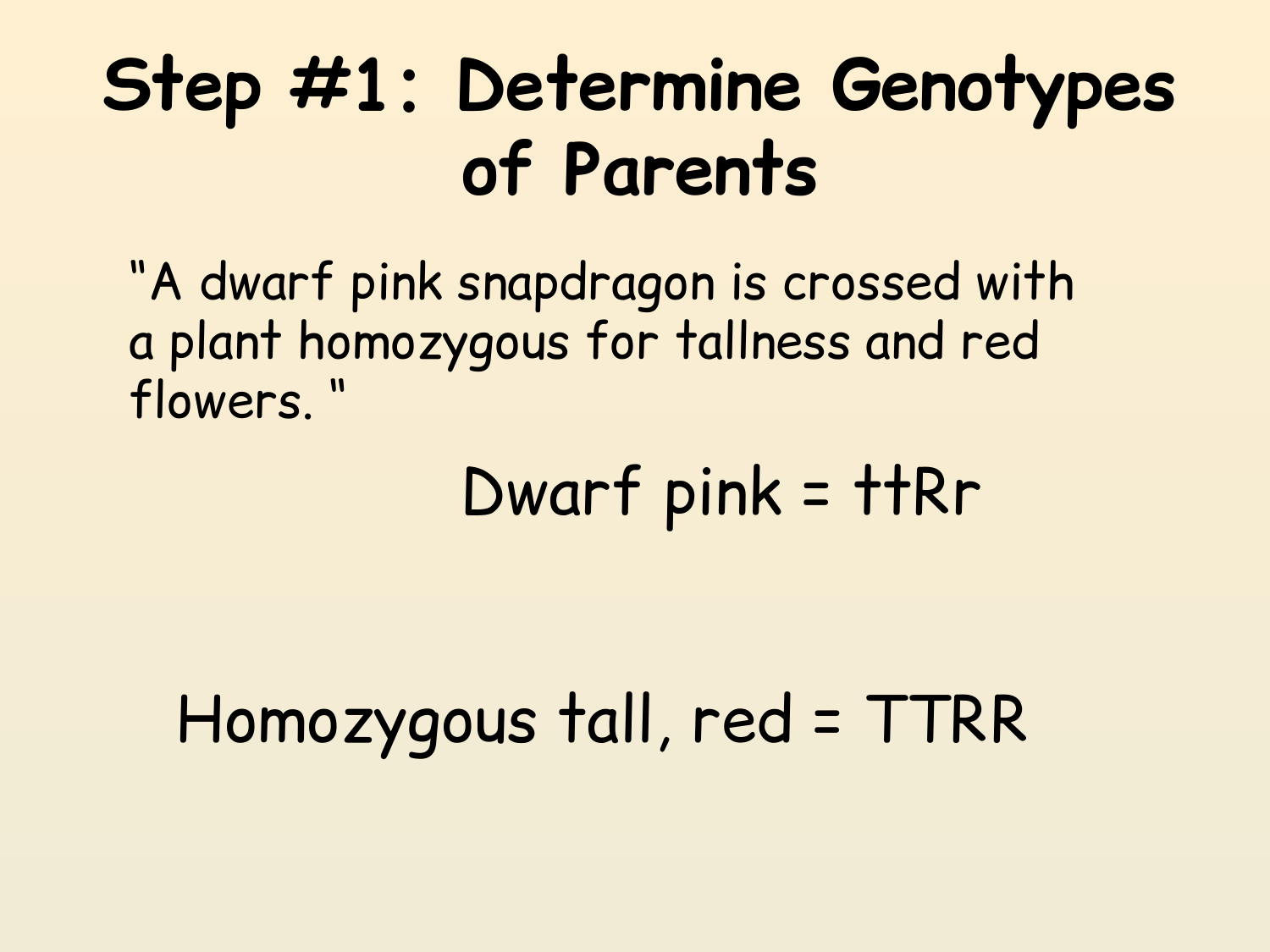

# Step #1: Determine Genotypes of Parents
“A dwarf pink snapdragon is crossed with a plant homozygous for tallness and red flowers. “
Dwarf pink = ttRr
Homozygous tall, red = TTRR